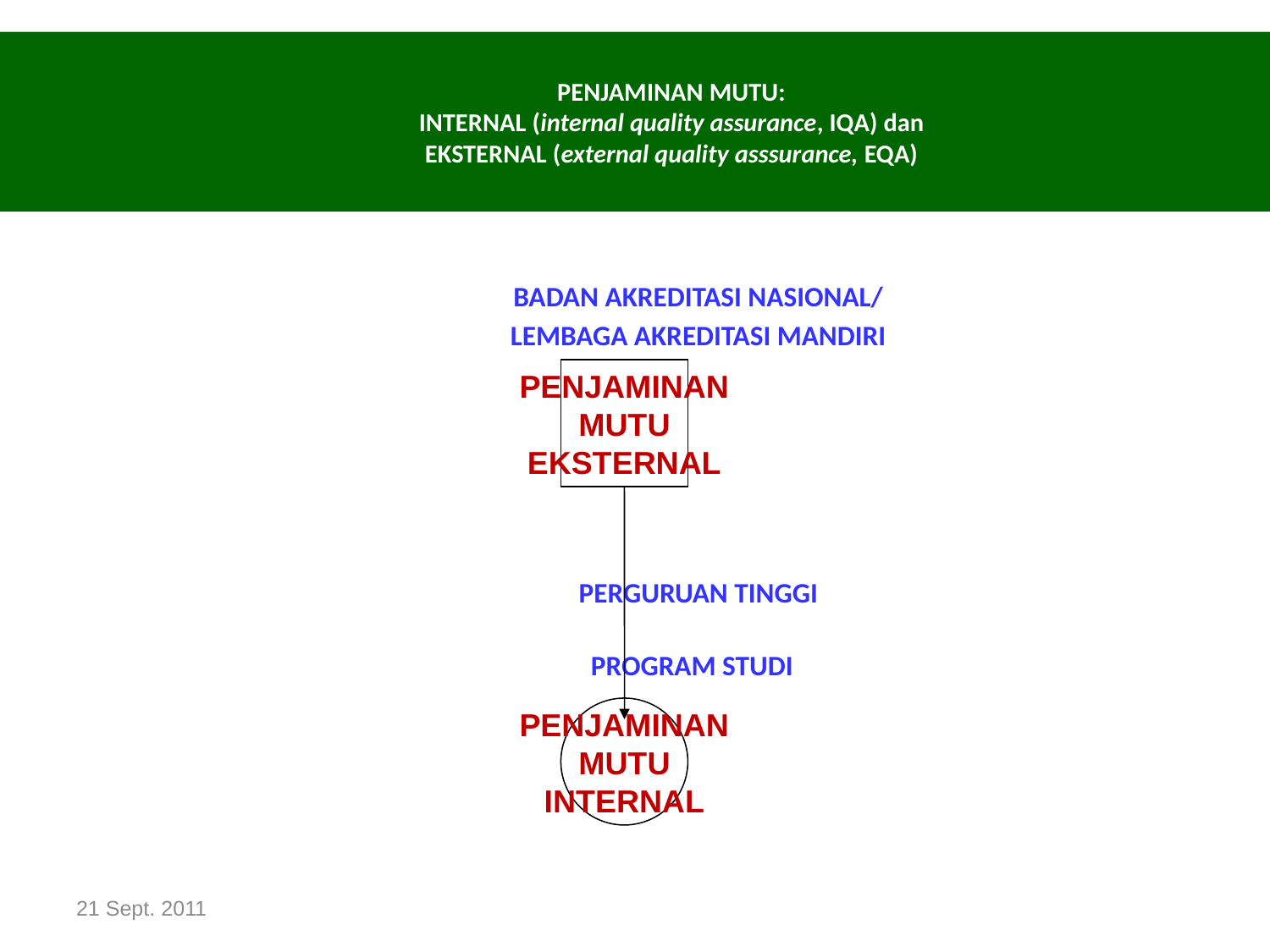

PENJAMINAN MUTU:
INTERNAL (internal quality assurance, IQA) dan
EKSTERNAL (external quality asssurance, EQA)

BADAN AKREDITASI NASIONAL/
LEMBAGA AKREDITASI MANDIRI

PERGURUAN TINGGI
PROGRAM STUDI

PENJAMINAN
MUTU
EKSTERNAL

PENJAMINAN
MUTU
INTERNAL

21 Sept. 2011